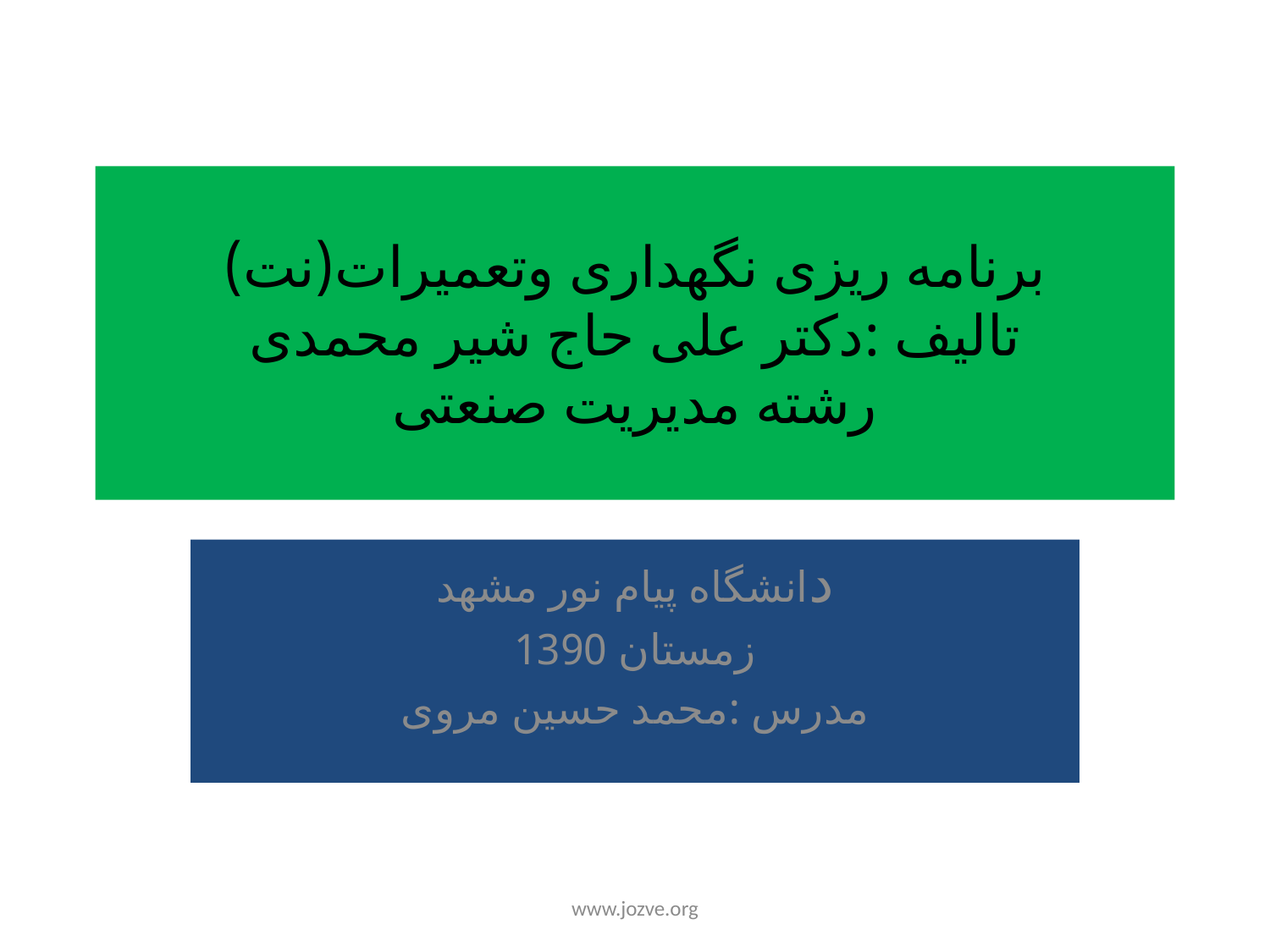

# برنامه ریزی نگهداری وتعمیرات(نت) تالیف :دکتر علی حاج شیر محمدی رشته مدیریت صنعتی
دانشگاه پیام نور مشهد
زمستان 1390
مدرس :محمد حسین مروی

www.jozve.org